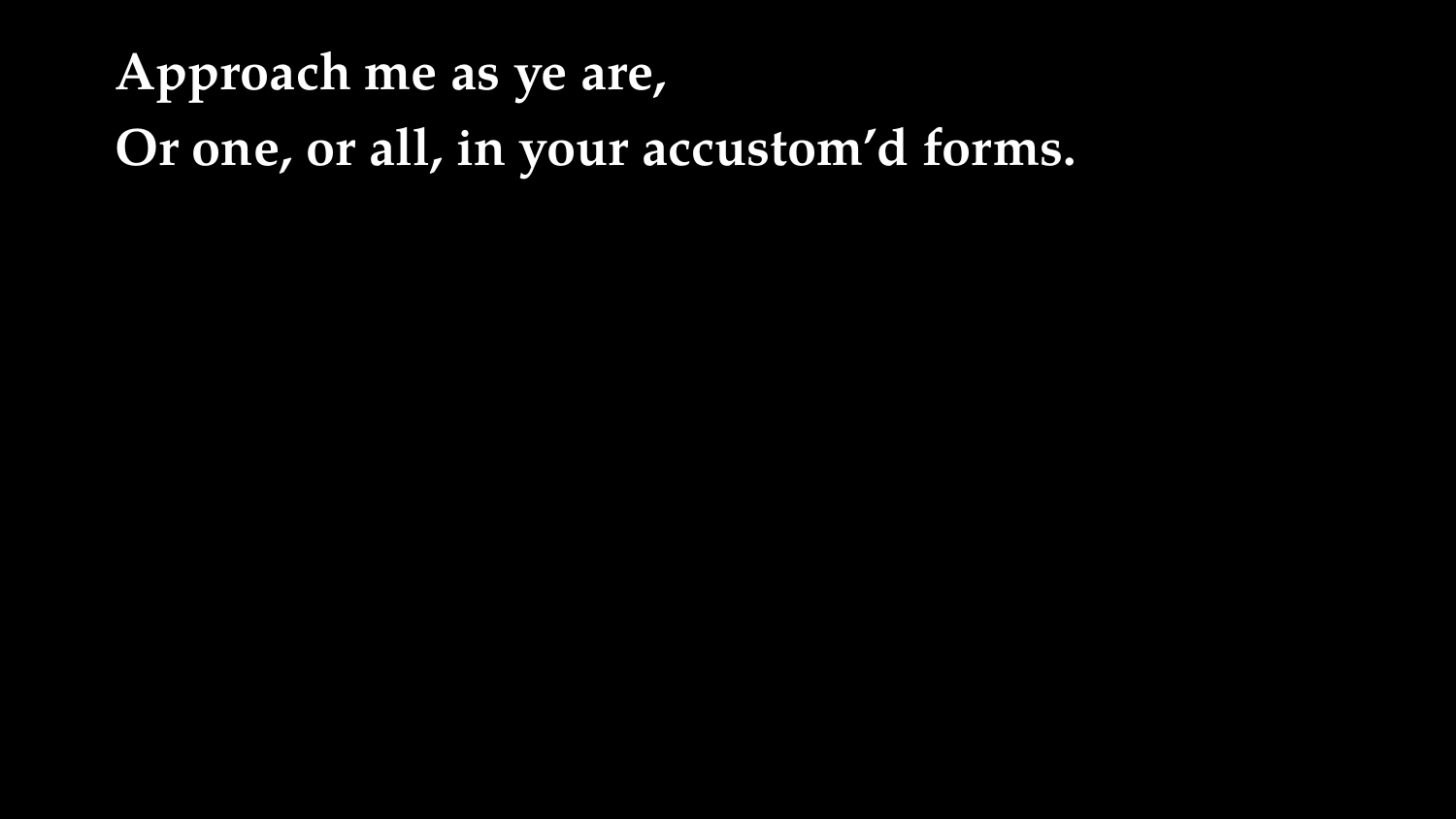

# Approach me as ye are, Or one, or all, in your accustom’d forms.